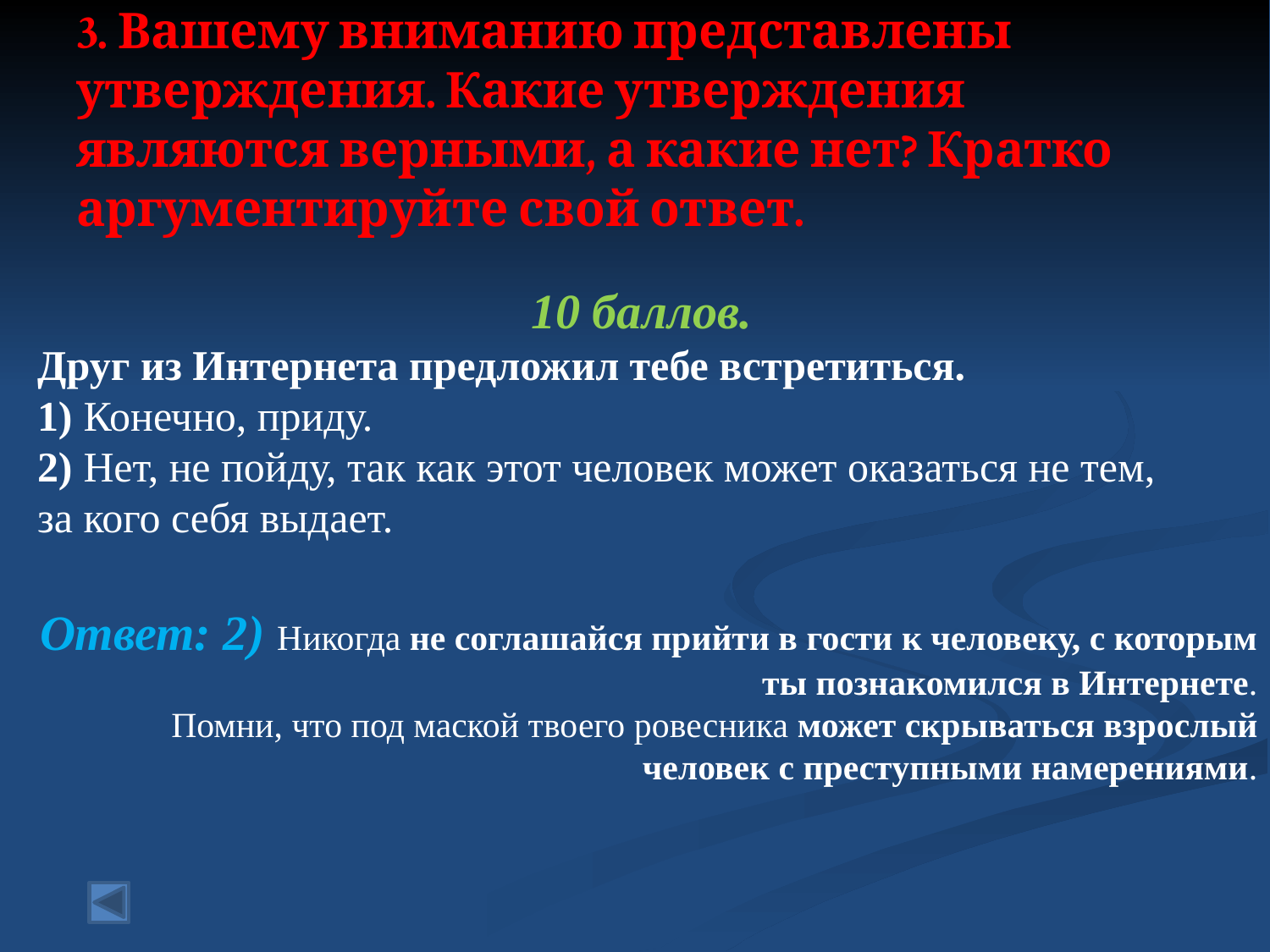

# 3. Вашему вниманию представлены  утверждения. Какие утверждения являются верными, а какие нет? Кратко аргументируйте свой ответ.

10 баллов.
Друг из Интернета предложил тебе встретиться.
1) Конечно, приду.
2) Нет, не пойду, так как этот человек может оказаться не тем, за кого себя выдает.

Ответ: 2) Никогда не соглашайся прийти в гости к человеку, с которым ты познакомился в Интернете.
Помни, что под маской твоего ровесника может скрываться взрослый человек с преступными намерениями.